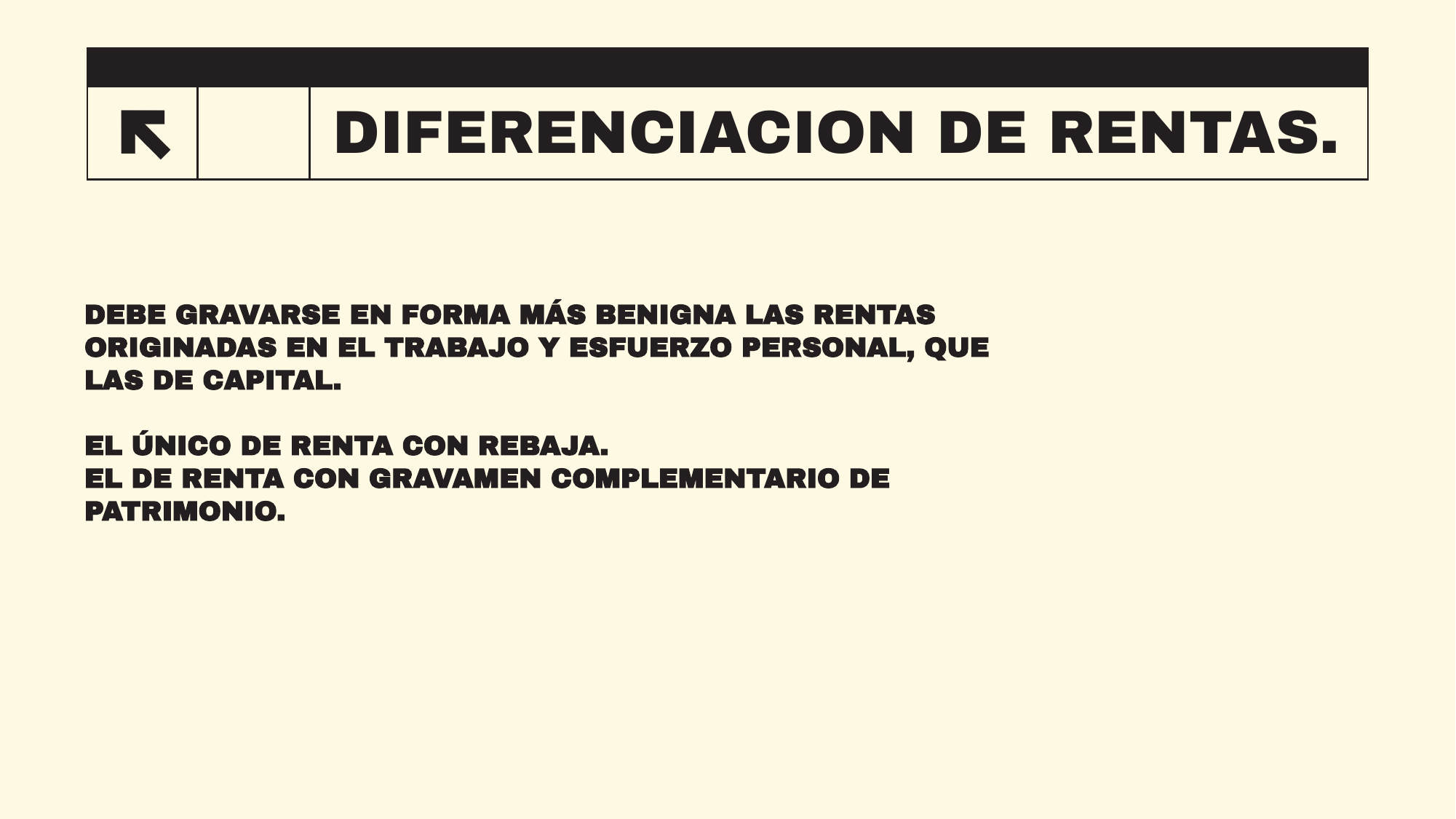

# DIFERENCIACION DE RENTAS.

16
DEBE GRAVARSE EN FORMA MÁS BENIGNA LAS RENTAS ORIGINADAS EN EL TRABAJO Y ESFUERZO PERSONAL, QUE LAS DE CAPITAL.

EL ÚNICO DE RENTA CON REBAJA.
EL DE RENTA CON GRAVAMEN COMPLEMENTARIO DE PATRIMONIO.